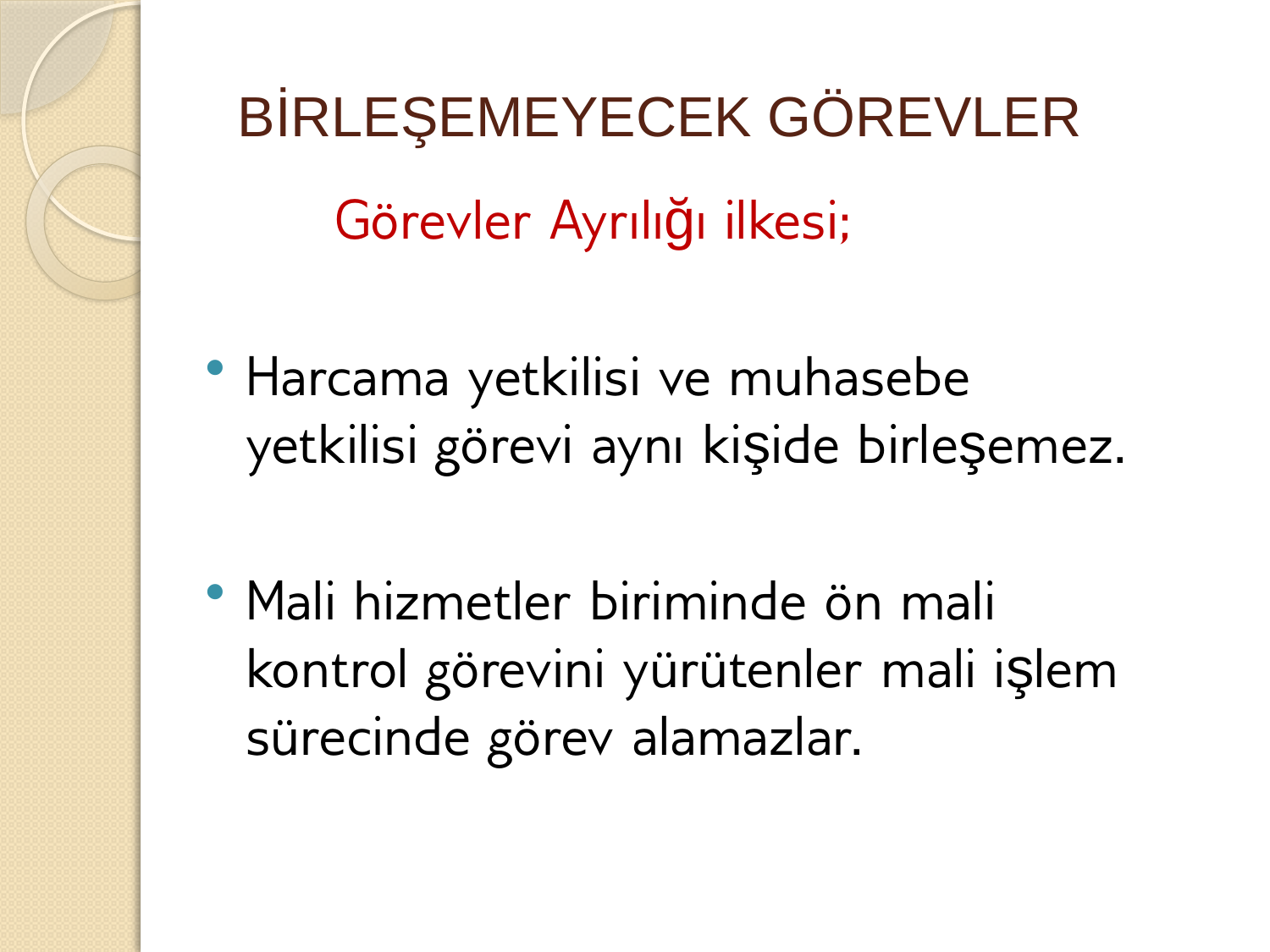

# BİRLEŞEMEYECEK GÖREVLER
	Görevler Ayrılığı ilkesi;

Harcama yetkilisi ve muhasebe yetkilisi görevi aynı kişide birleşemez.

Mali hizmetler biriminde ön mali kontrol görevini yürütenler mali işlem sürecinde görev alamazlar.